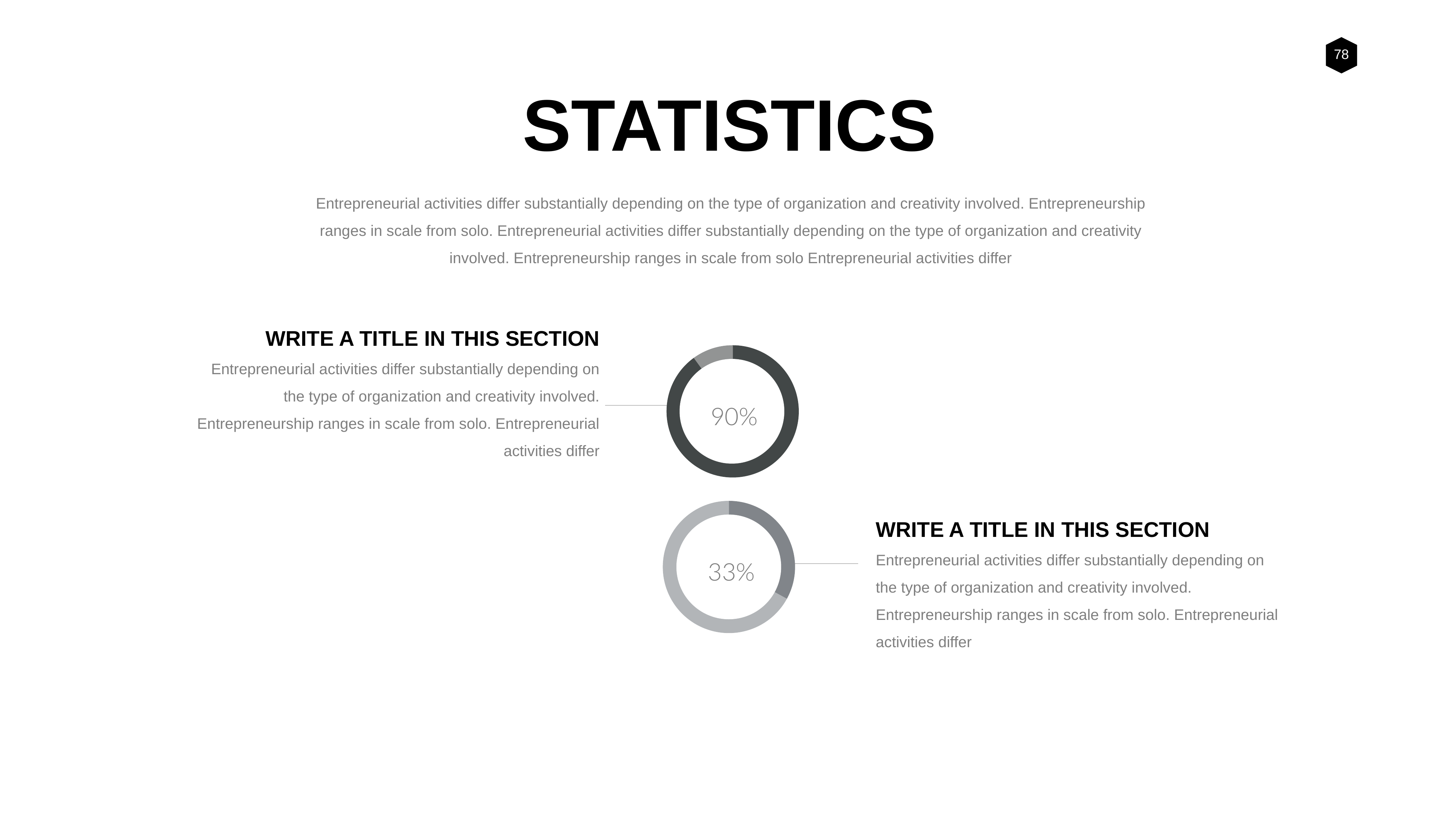

STATISTICS
Entrepreneurial activities differ substantially depending on the type of organization and creativity involved. Entrepreneurship ranges in scale from solo. Entrepreneurial activities differ substantially depending on the type of organization and creativity involved. Entrepreneurship ranges in scale from solo Entrepreneurial activities differ
WRITE A TITLE IN THIS SECTION
Entrepreneurial activities differ substantially depending on the type of organization and creativity involved. Entrepreneurship ranges in scale from solo. Entrepreneurial activities differ

### Chart

| Category | Sales |
|---|---|
| 1st Qtr | 9.0 |
| 2nd Qtr | 1.0 |
90%

### Chart

| Category | Sales |
|---|---|
| 1st Qtr | 33.0 |
| 2nd Qtr | 67.0 |
WRITE A TITLE IN THIS SECTION
Entrepreneurial activities differ substantially depending on the type of organization and creativity involved. Entrepreneurship ranges in scale from solo. Entrepreneurial activities differ

33%